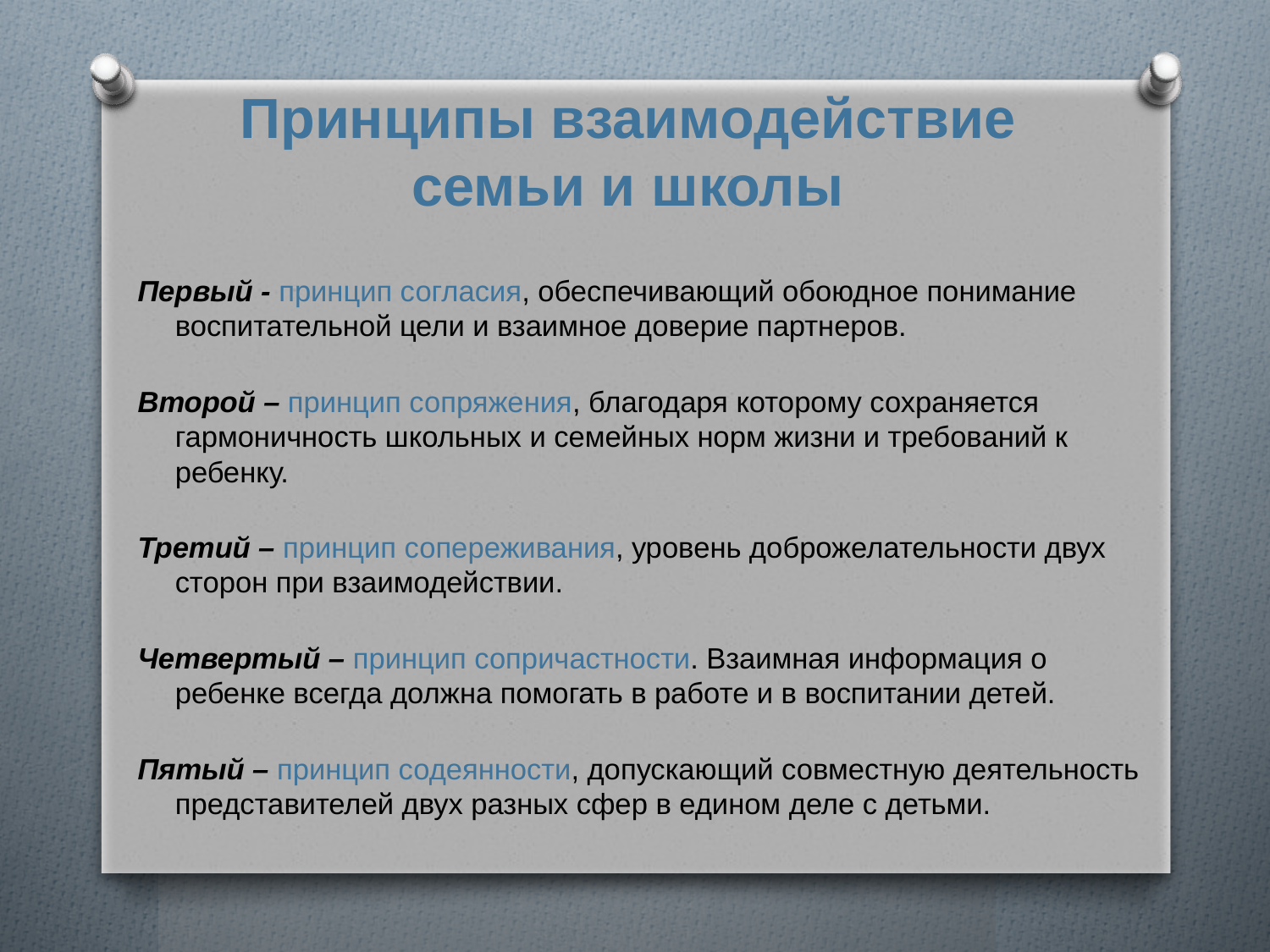

# Принципы взаимодействие семьи и школы
Первый - принцип согласия, обеспечивающий обоюдное понимание воспитательной цели и взаимное доверие партнеров.
Второй – принцип сопряжения, благодаря которому сохраняется гармоничность школьных и семейных норм жизни и требований к ребенку.
Третий – принцип сопереживания, уровень доброжелательности двух сторон при взаимодействии.
Четвертый – принцип сопричастности. Взаимная информация о ребенке всегда должна помогать в работе и в воспитании детей.
Пятый – принцип содеянности, допускающий совместную деятельность представителей двух разных сфер в едином деле с детьми.